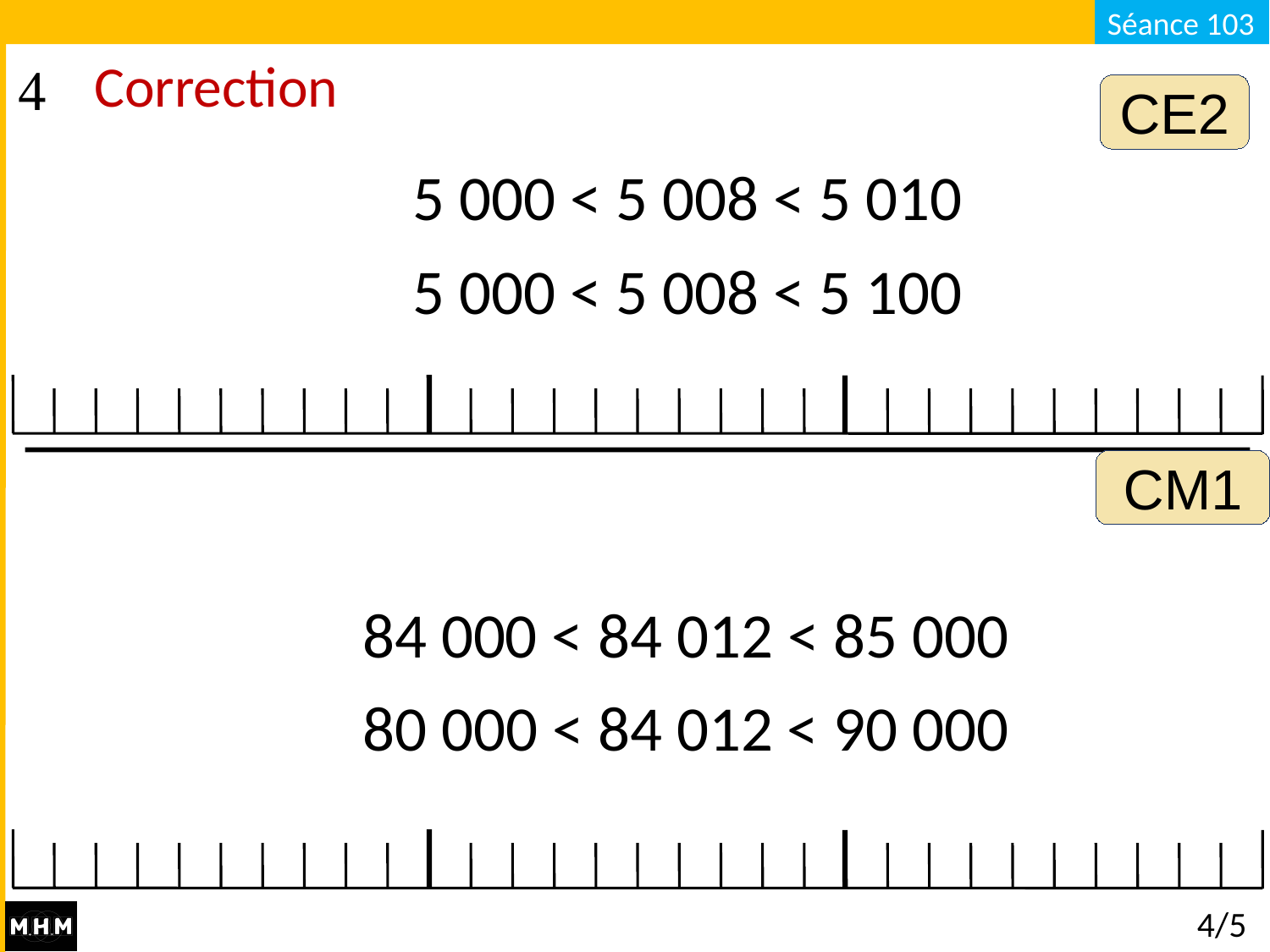

Correction
CE2
5 000 < 5 008 < 5 010
5 000 < 5 008 < 5 100

CM1
84 000 < 84 012 < 85 000
80 000 < 84 012 < 90 000
# 4/5